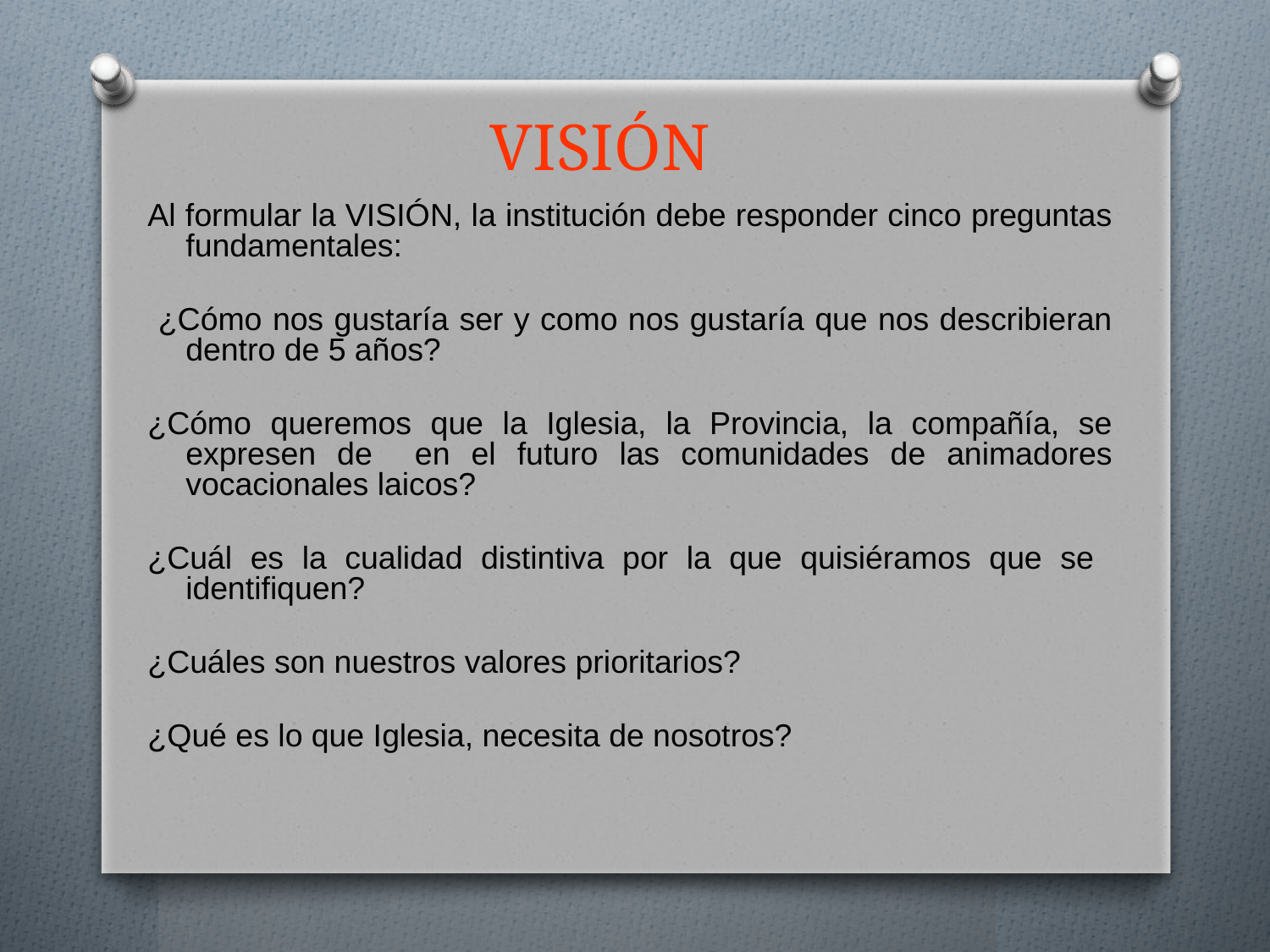

# VISIÓN
Al formular la VISIÓN, la institución debe responder cinco preguntas fundamentales:

 ¿Cómo nos gustaría ser y como nos gustaría que nos describieran dentro de 5 años?

¿Cómo queremos que la Iglesia, la Provincia, la compañía, se expresen de  en el futuro las comunidades de animadores vocacionales laicos?

¿Cuál es la cualidad distintiva por la que quisiéramos que se  identifiquen?

¿Cuáles son nuestros valores prioritarios?

¿Qué es lo que Iglesia, necesita de nosotros?